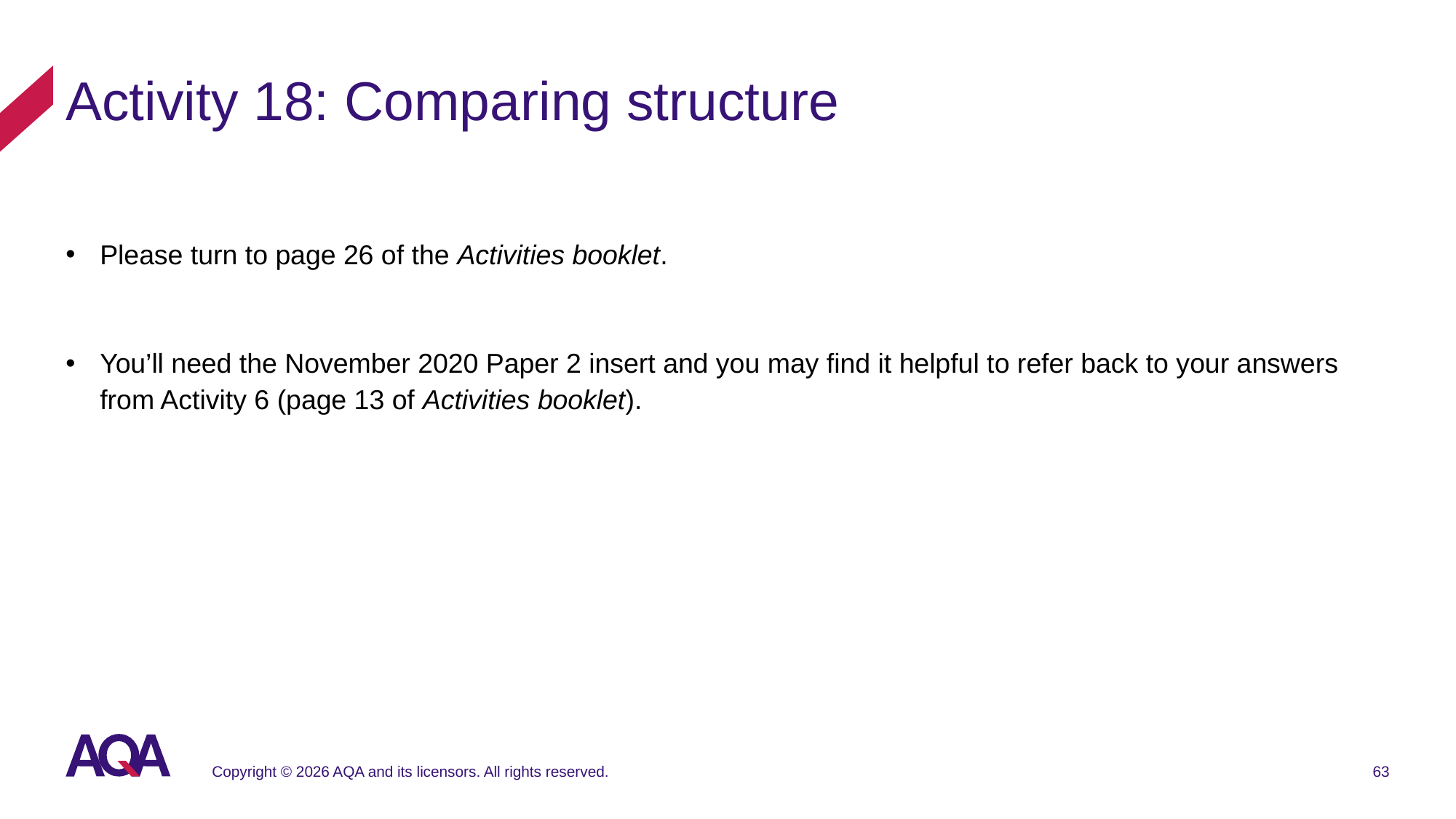

# Activity 18: Comparing structure
Please turn to page 26 of the Activities booklet.

You’ll need the November 2020 Paper 2 insert and you may find it helpful to refer back to your answers from Activity 6 (page 13 of Activities booklet).

Copyright © 2026 AQA and its licensors. All rights reserved.
63